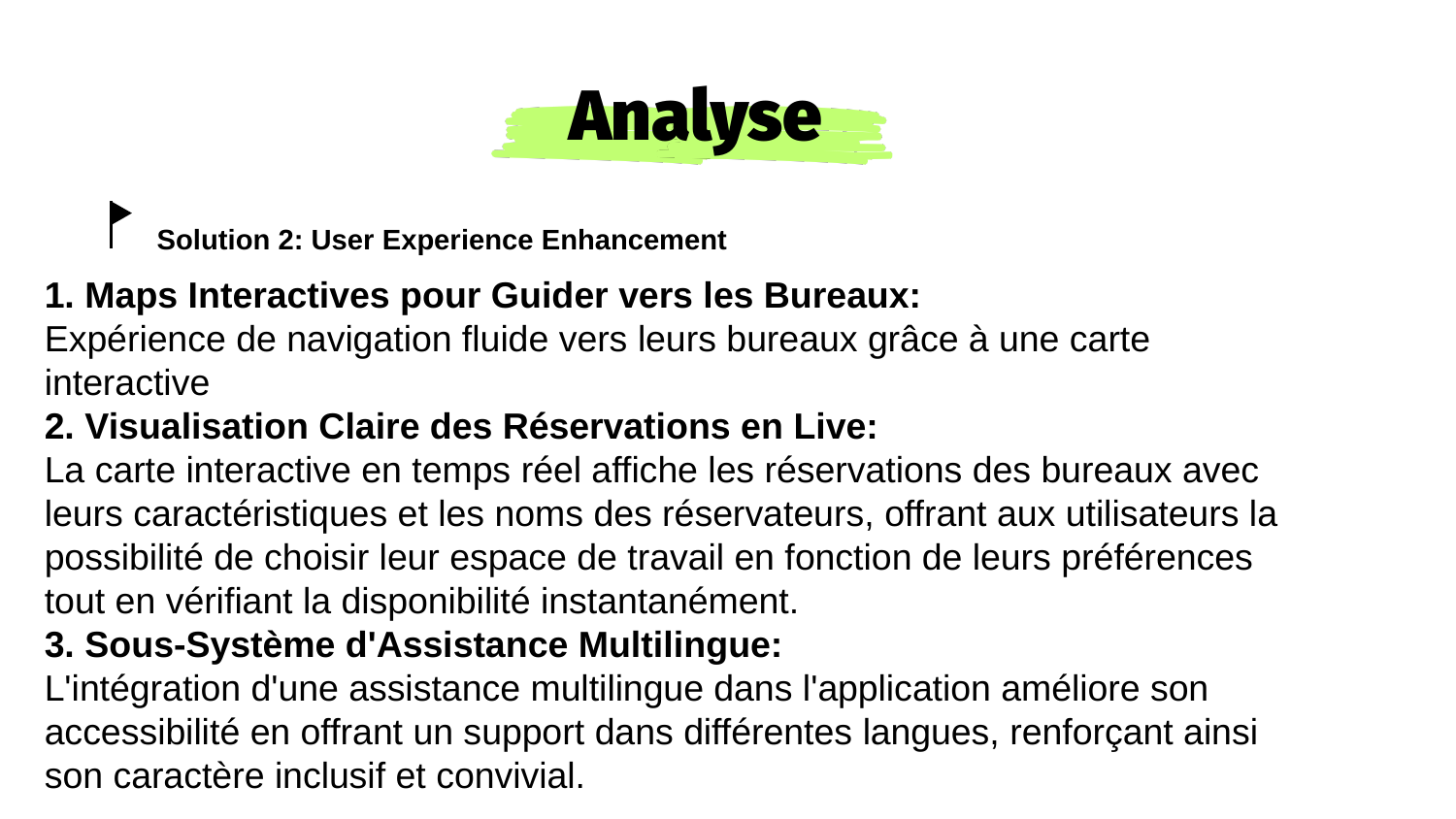

Analyse

Solution 2: User Experience Enhancement
1. Maps Interactives pour Guider vers les Bureaux:
Expérience de navigation fluide vers leurs bureaux grâce à une carte interactive
2. Visualisation Claire des Réservations en Live:
La carte interactive en temps réel affiche les réservations des bureaux avec leurs caractéristiques et les noms des réservateurs, offrant aux utilisateurs la possibilité de choisir leur espace de travail en fonction de leurs préférences tout en vérifiant la disponibilité instantanément.
3. Sous-Système d'Assistance Multilingue:
L'intégration d'une assistance multilingue dans l'application améliore son accessibilité en offrant un support dans différentes langues, renforçant ainsi son caractère inclusif et convivial.